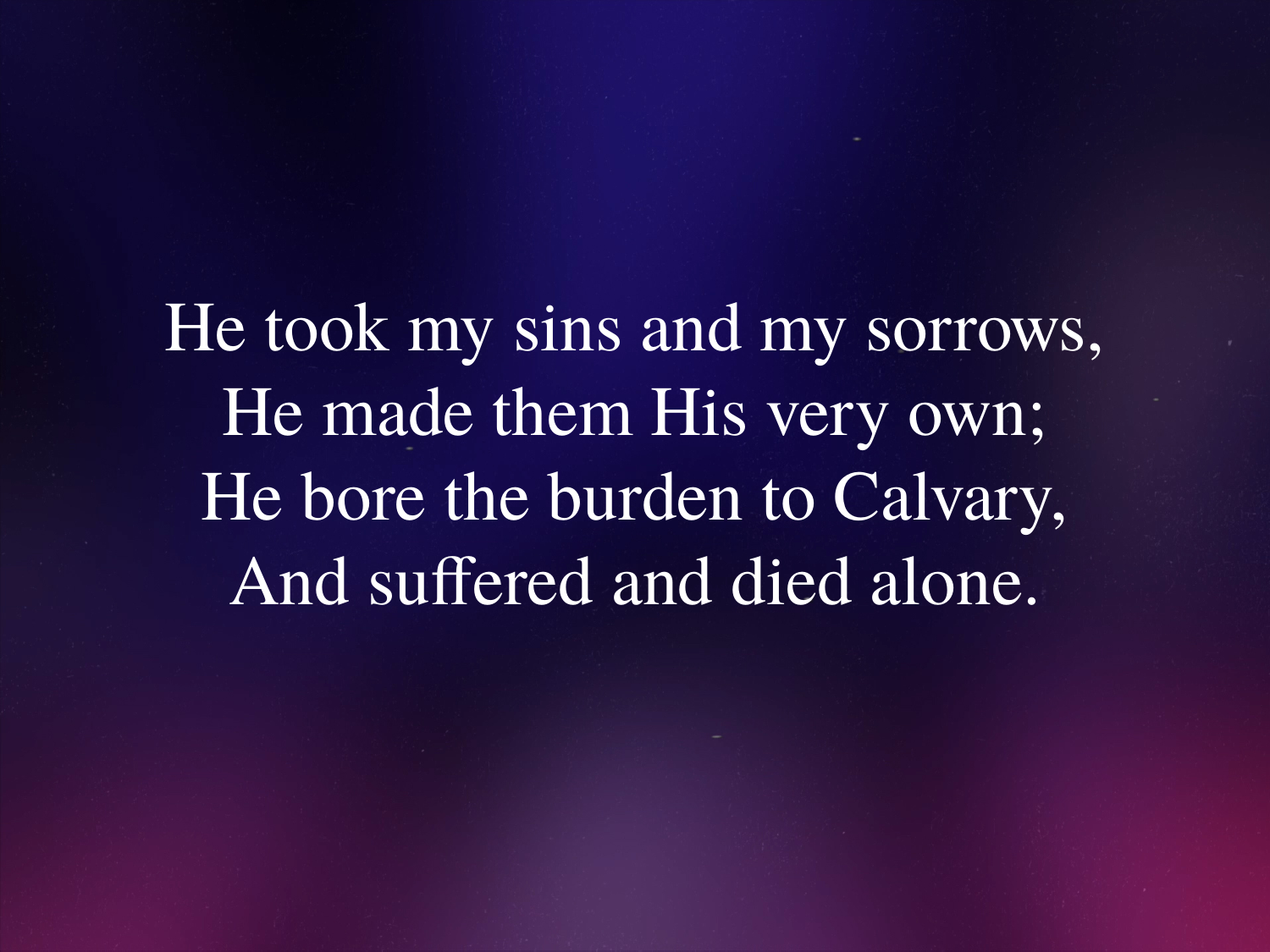

# He took my sins and my sorrows, He made them His very own; He bore the burden to Calvary, And suffered and died alone.